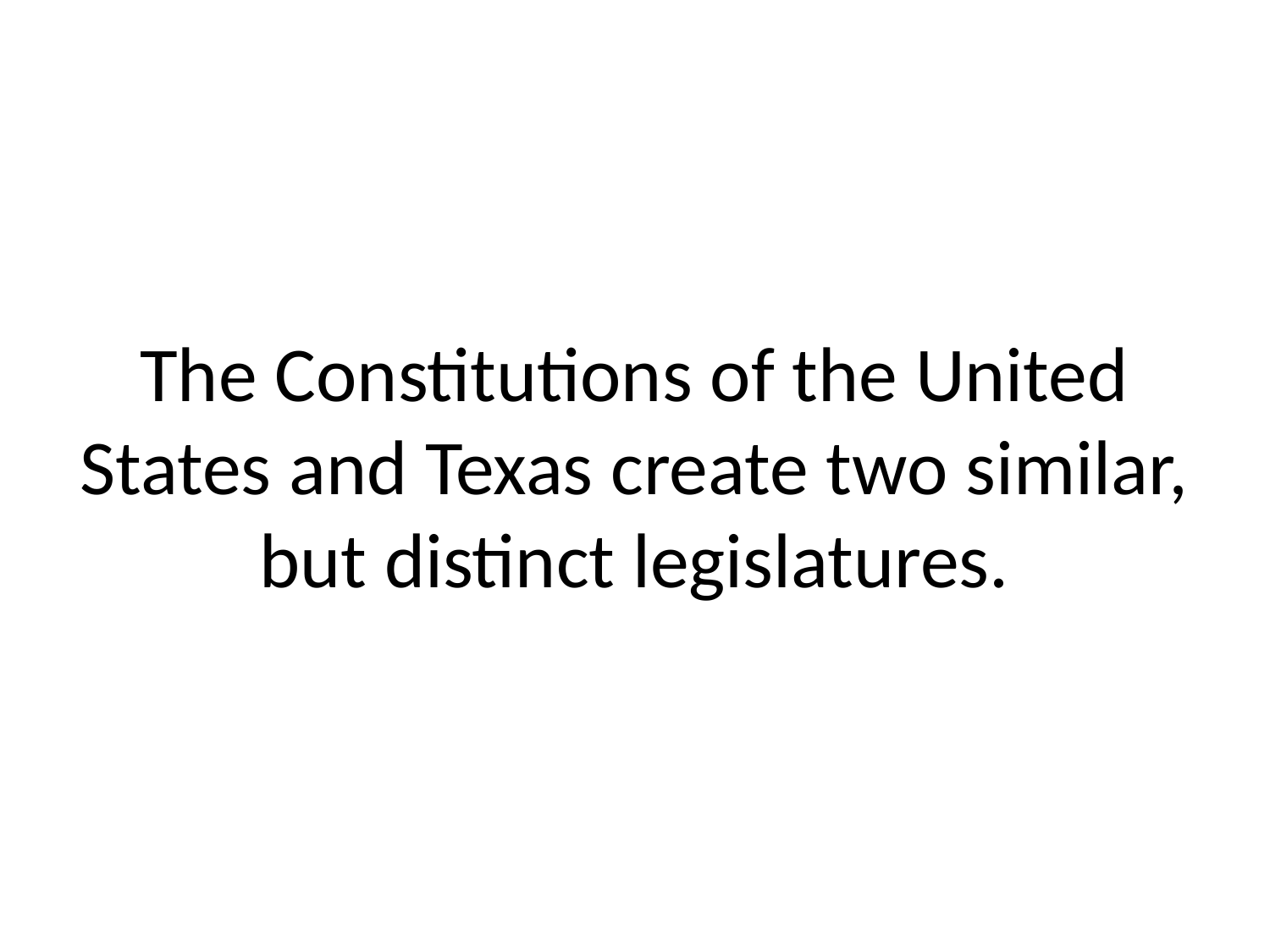

# The Constitutions of the United States and Texas create two similar, but distinct legislatures.